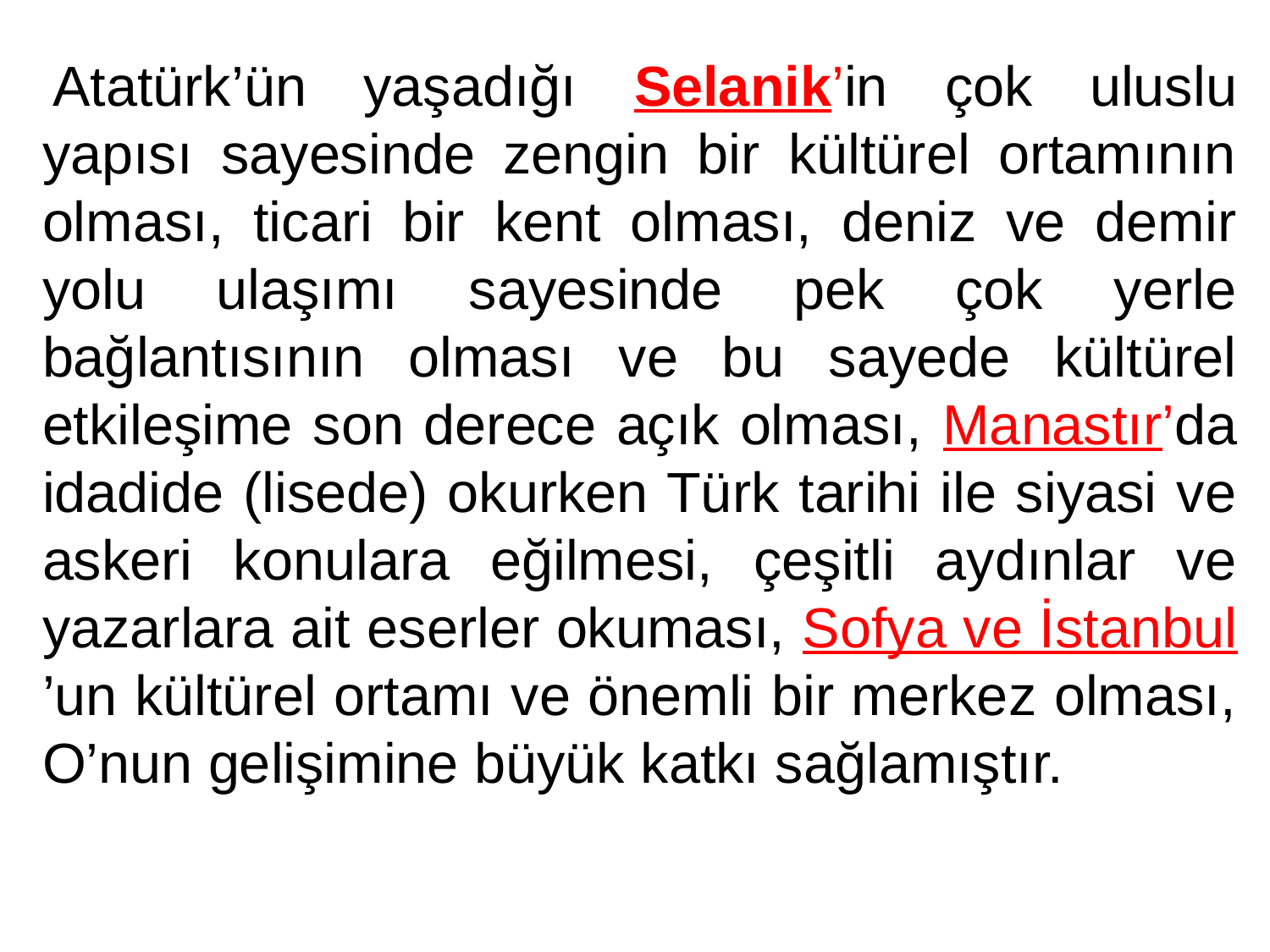

Atatürk’ün yaşadığı Selanik’in çok uluslu yapısı sayesinde zengin bir kültürel ortamının olması, ticari bir kent olması, deniz ve demir yolu ulaşımı sayesinde pek çok yerle bağlantısının olması ve bu sayede kültürel etkileşime son derece açık olması, Manastır’da idadide (lisede) okurken Türk tarihi ile siyasi ve askeri konulara eğilmesi, çeşitli aydınlar ve yazarlara ait eserler okuması, Sofya ve İstanbul ’un kültürel ortamı ve önemli bir merkez olması, O’nun gelişimine büyük katkı sağlamıştır.